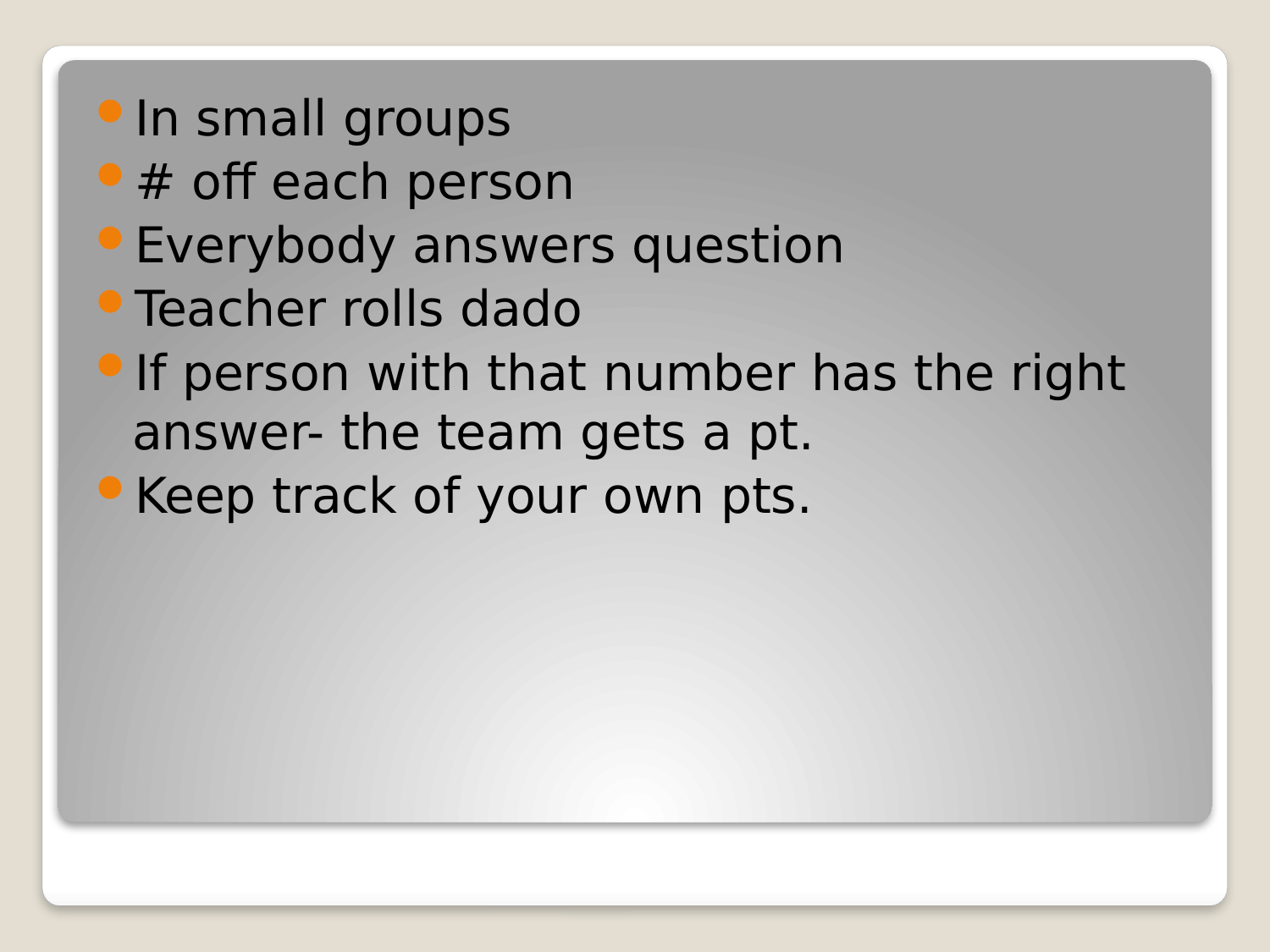

In small groups
# off each person
Everybody answers question
Teacher rolls dado
If person with that number has the right answer- the team gets a pt.
Keep track of your own pts.

#